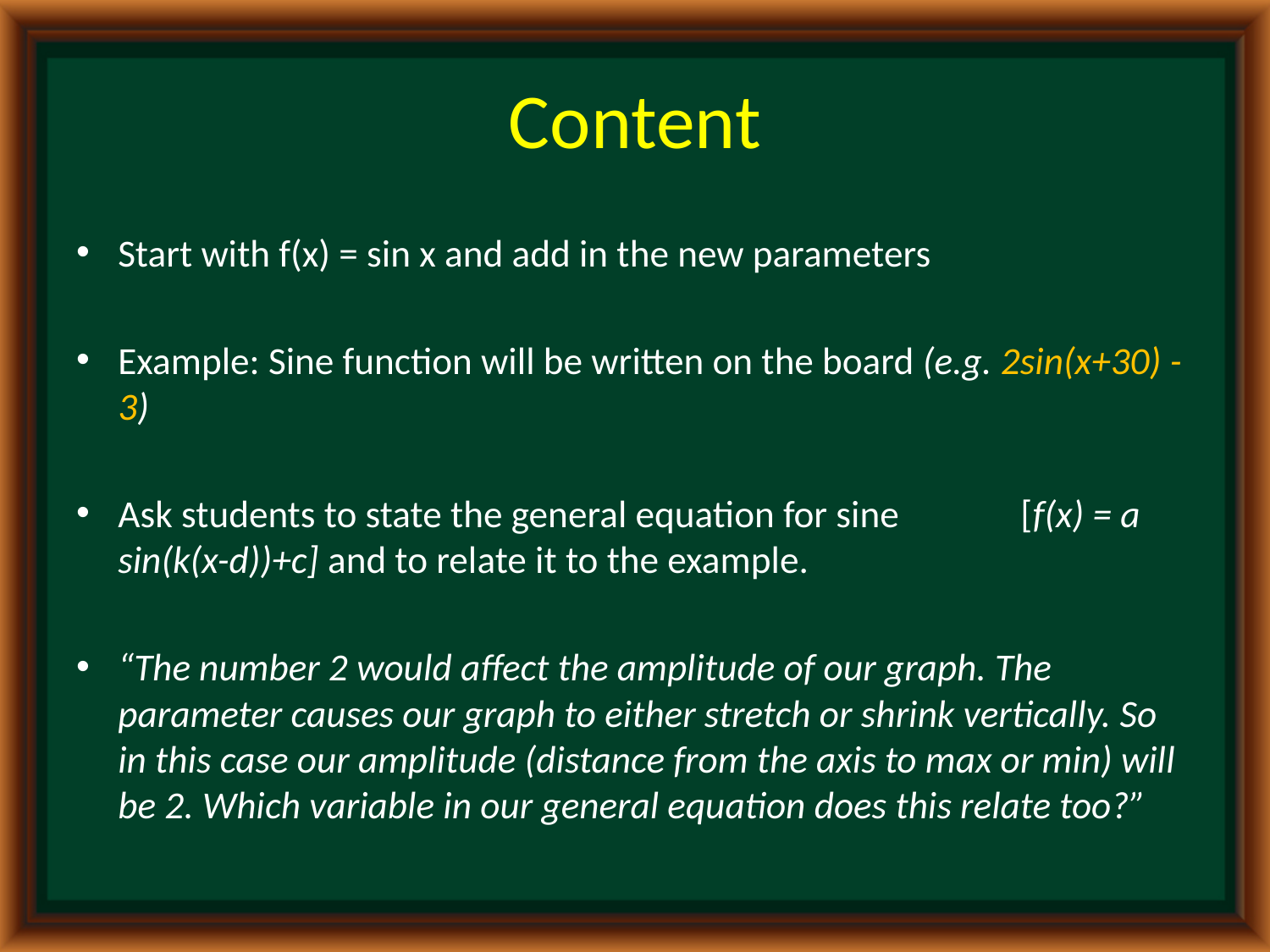

# Content
Start with f(x) = sin x and add in the new parameters

Example: Sine function will be written on the board (e.g. 2sin(x+30) - 3)

Ask students to state the general equation for sine              [f(x) = a sin(k(x-d))+c] and to relate it to the example.

“The number 2 would affect the amplitude of our graph. The parameter causes our graph to either stretch or shrink vertically. So in this case our amplitude (distance from the axis to max or min) will be 2. Which variable in our general equation does this relate too?”